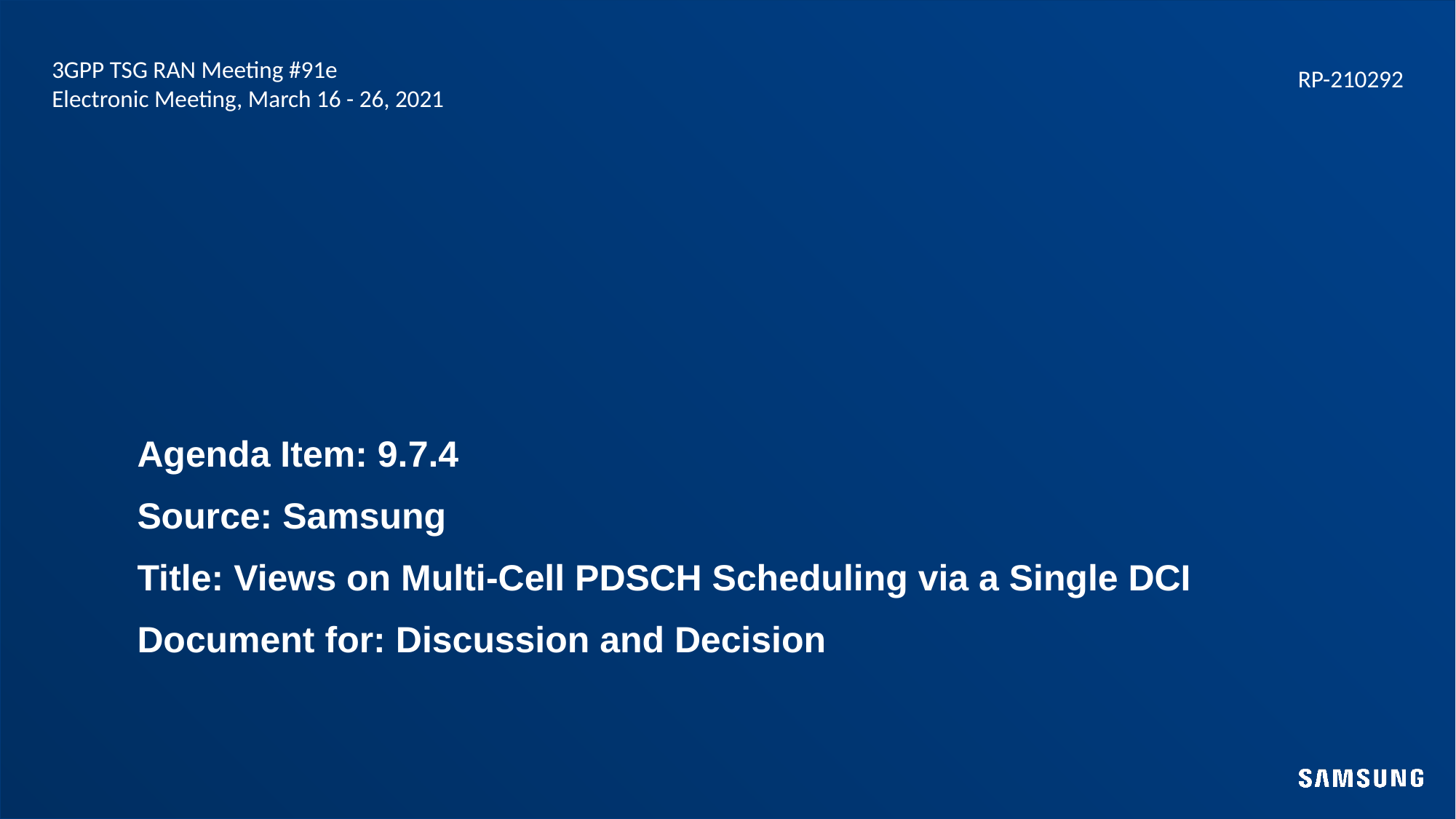

3GPP TSG RAN Meeting #91e
Electronic Meeting, March 16 - 26, 2021
RP-210292
Agenda Item: 9.7.4
Source: Samsung
Title: Views on Multi-Cell PDSCH Scheduling via a Single DCI
Document for: Discussion and Decision